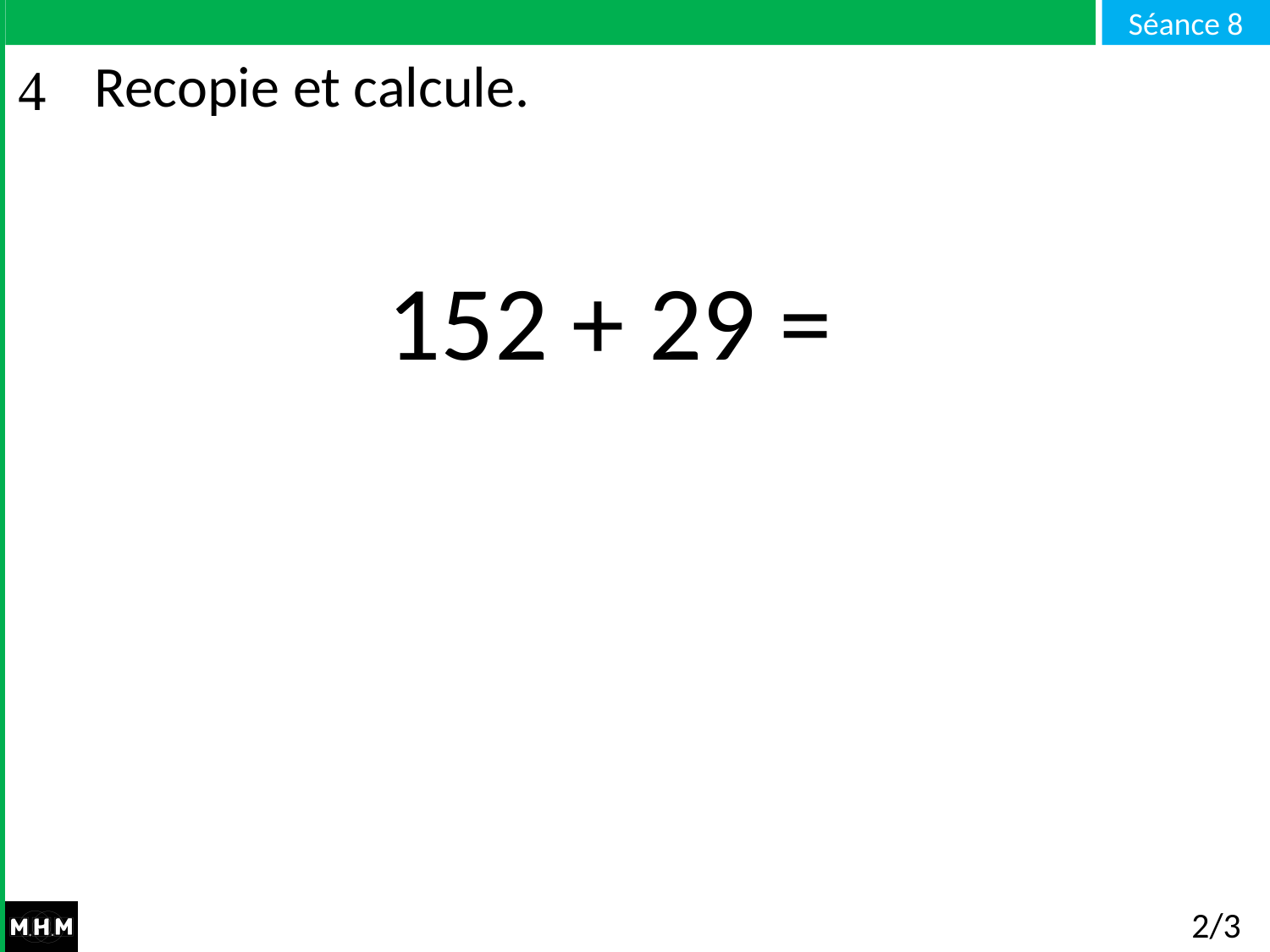

# Recopie et calcule.
152 + 29 =
2/3